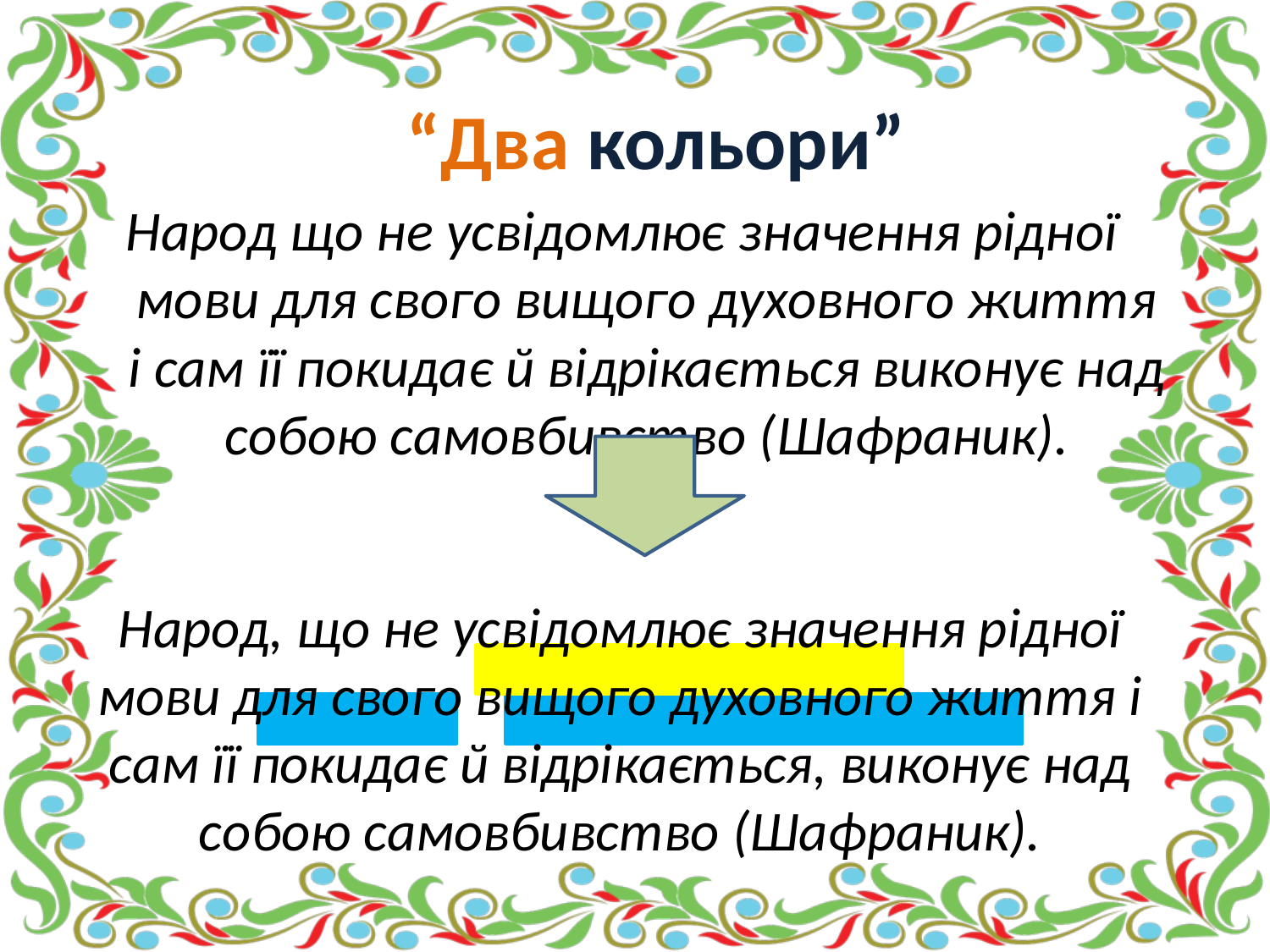

#
“Два кольори”
Народ що не усвiдомлює значення рiдноï мови для свого вищого духовного життя i сам ïï покидає й вiдрiкається виконує над собою самовбивство (Шафраник).

Народ, що не усвiдомлює значення рiдноï мови для свого вищого духовного життя i сам ïï покидає й вiдрiкається, виконує над собою самовбивство (Шафраник).